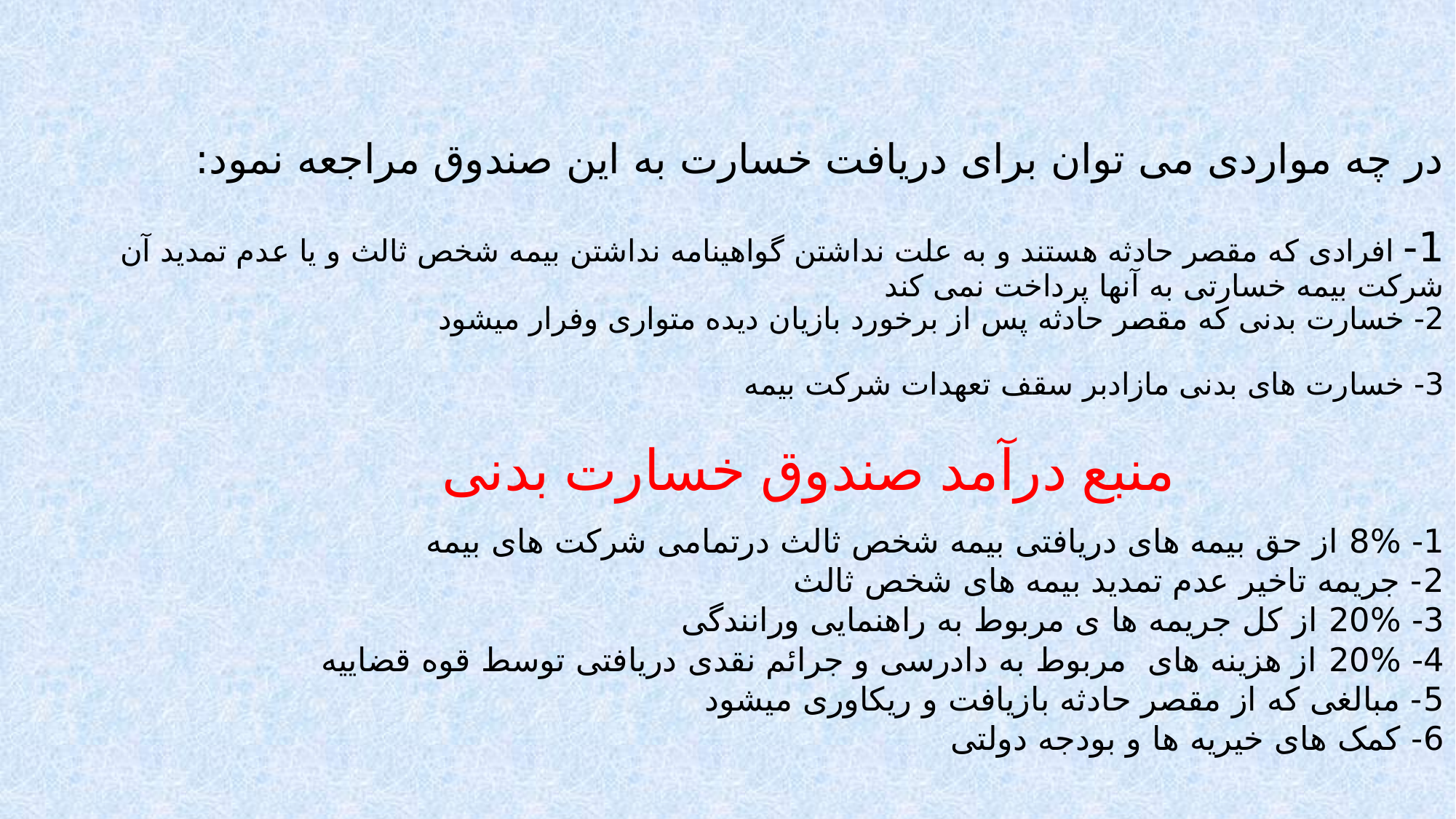

# در چه مواردی می توان برای دریافت خسارت به این صندوق مراجعه نمود: 1- افرادی که مقصر حادثه هستند و به علت نداشتن گواهینامه نداشتن بیمه شخص ثالث و یا عدم تمدید آن شرکت بیمه خسارتی به آنها پرداخت نمی کند 2- خسارت بدنی که مقصر حادثه پس از برخورد بازیان دیده متواری وفرار میشود 3- خسارت های بدنی مازادبر سقف تعهدات شرکت بیمه
منبع درآمد صندوق خسارت بدنی

1- 8% از حق بیمه های دریافتی بیمه شخص ثالث درتمامی شرکت های بیمه
2- جریمه تاخیر عدم تمدید بیمه های شخص ثالث
3- 20% از کل جریمه ها ی مربوط به راهنمایی ورانندگی
4- 20% از هزینه های  مربوط به دادرسی و جرائم نقدی دریافتی توسط قوه قضاییه
5- مبالغی که از مقصر حادثه بازیافت و ریکاوری میشود
6- کمک های خیریه ها و بودجه دولتی